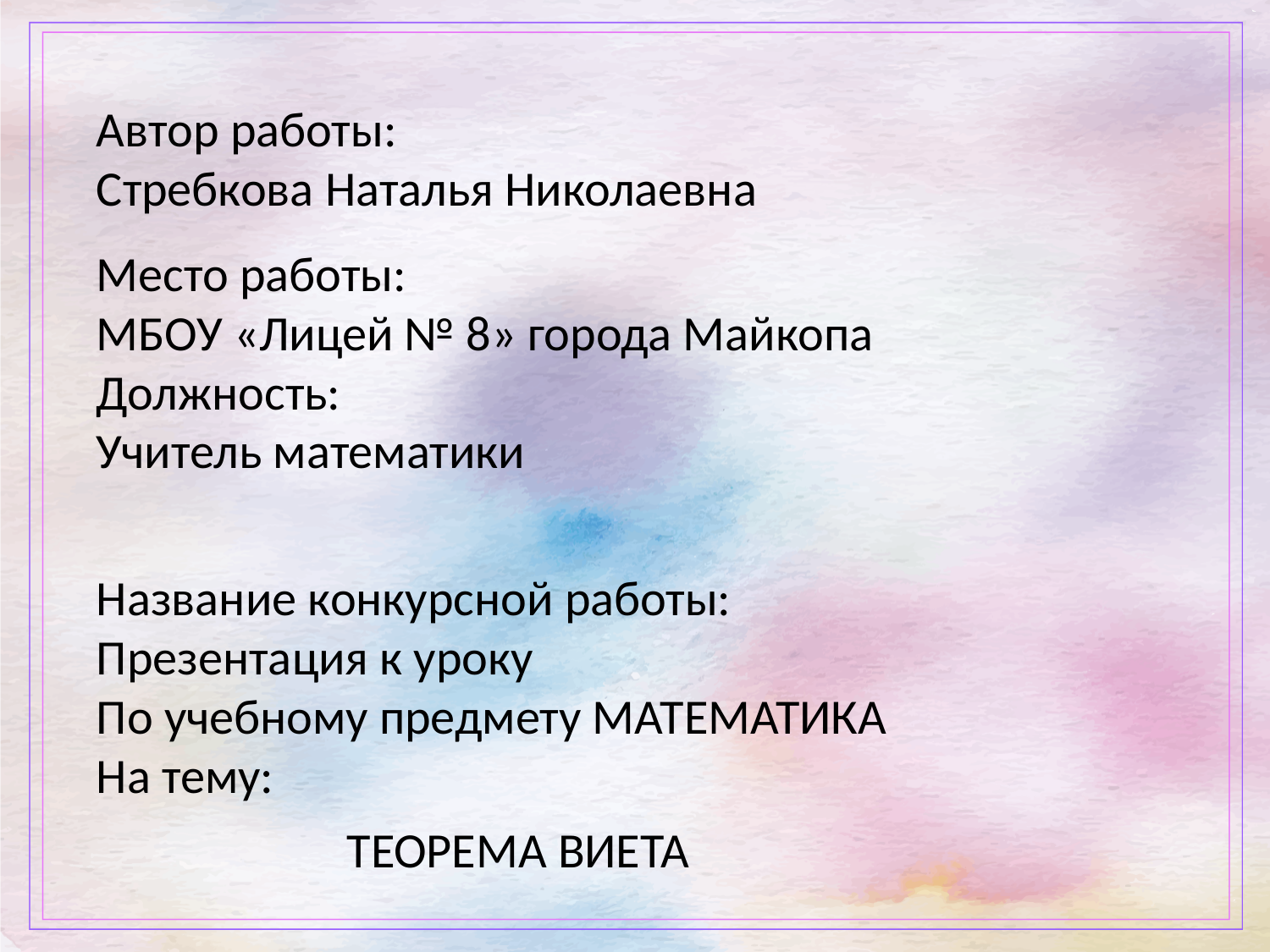

Автор работы:
Стребкова Наталья Николаевна
Место работы:
МБОУ «Лицей № 8» города Майкопа
Должность:
Учитель математики
Название конкурсной работы:
Презентация к уроку
По учебному предмету МАТЕМАТИКА
На тему:
ТЕОРЕМА ВИЕТА